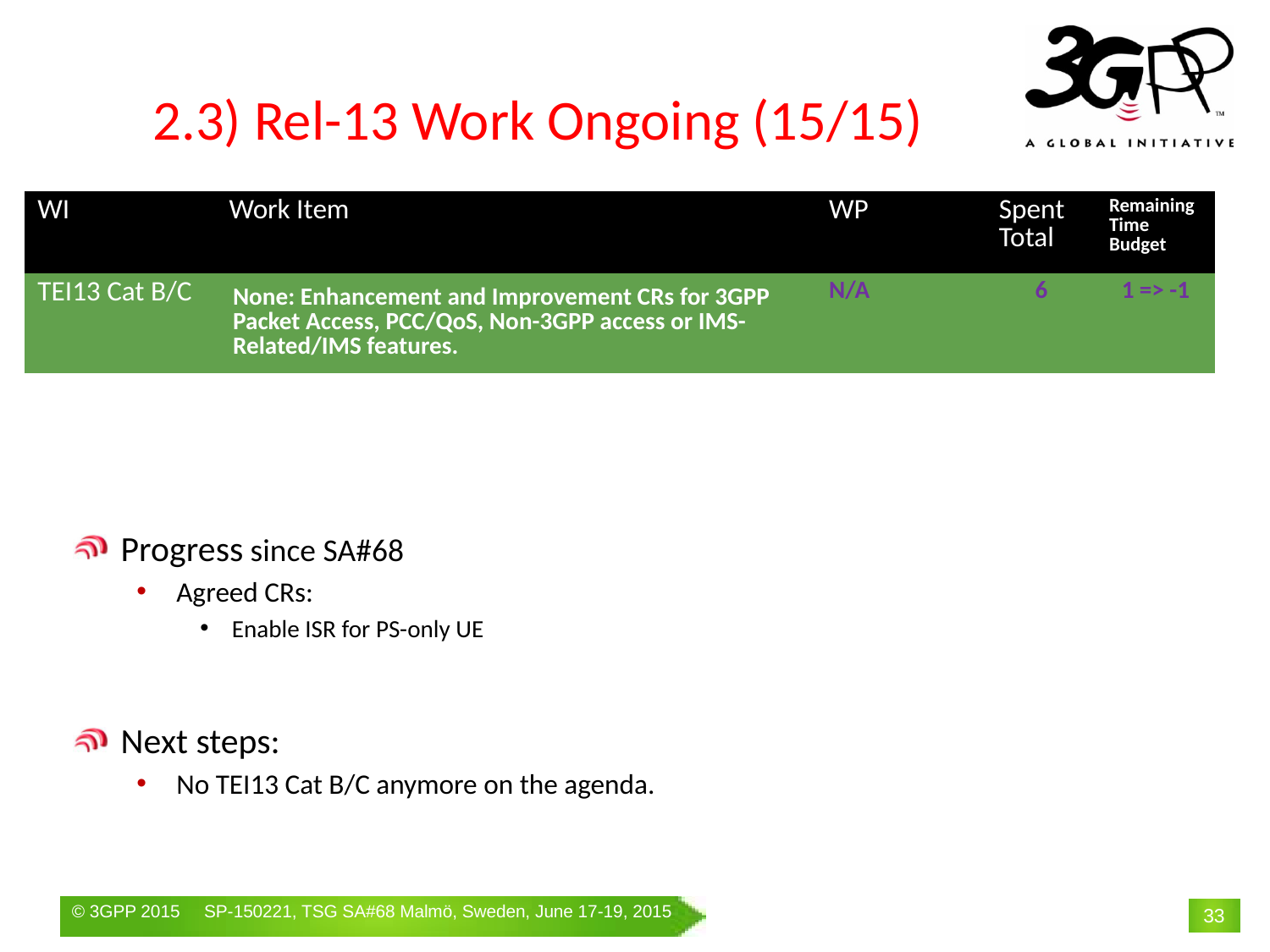

# 2.3) Rel-13 Work Ongoing (15/15)
| WI | Work Item | WP | Spent Total | Remaining Time Budget |
| --- | --- | --- | --- | --- |
| TEI13 Cat B/C | None: Enhancement and Improvement CRs for 3GPP Packet Access, PCC/QoS, Non-3GPP access or IMS-Related/IMS features. | N/A | 6 | 1 => -1 |
Progress since SA#68
Agreed CRs:
Enable ISR for PS-only UE

Next steps:
No TEI13 Cat B/C anymore on the agenda.